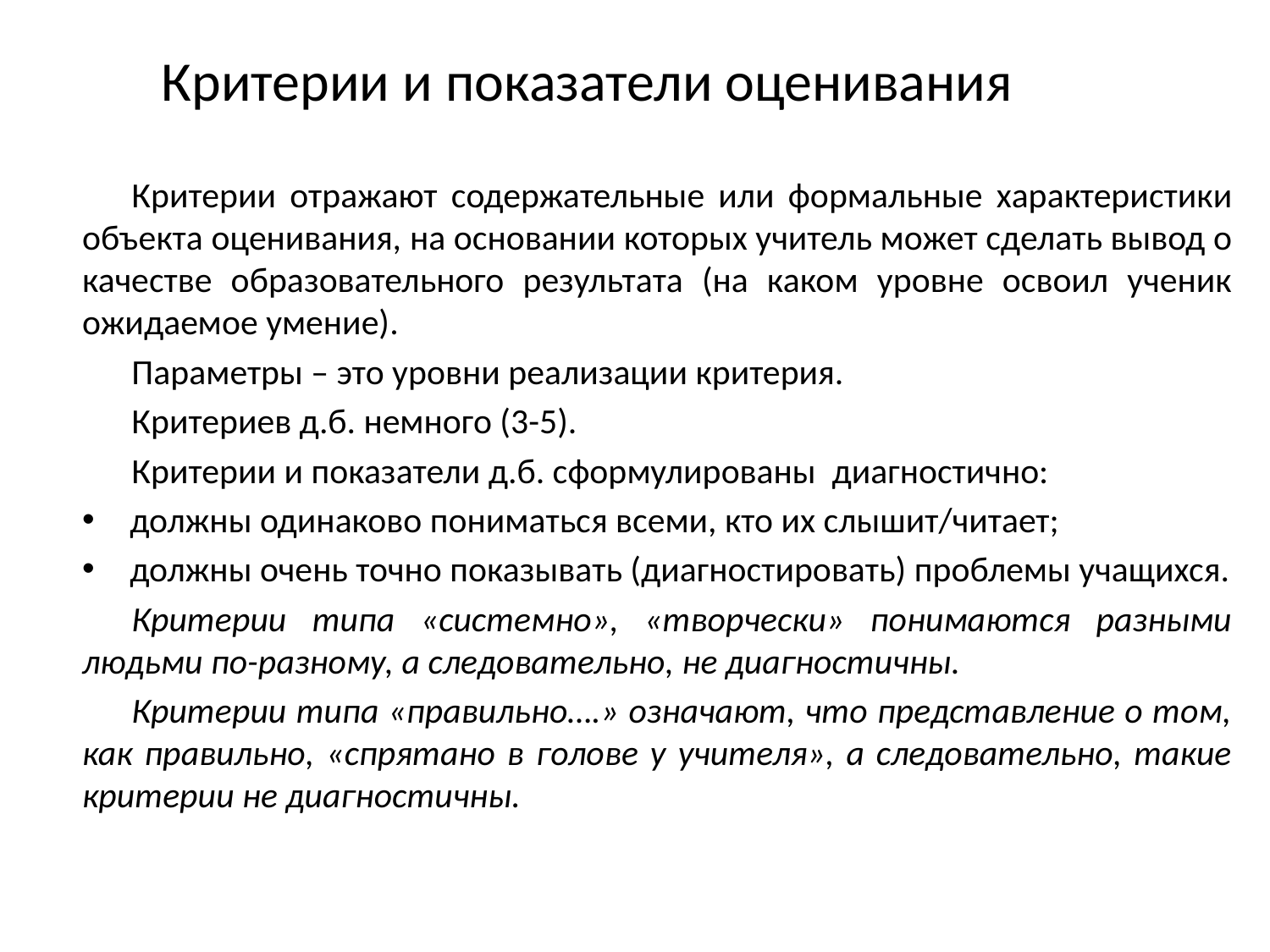

# Критерии и показатели оценивания
Критерии отражают содержательные или формальные характеристики объекта оценивания, на основании которых учитель может сделать вывод о качестве образовательного результата (на каком уровне освоил ученик ожидаемое умение).
Параметры – это уровни реализации критерия.
Критериев д.б. немного (3-5).
Критерии и показатели д.б. сформулированы  диагностично:
должны одинаково пониматься всеми, кто их слышит/читает;
должны очень точно показывать (диагностировать) проблемы учащихся.
Критерии типа «системно», «творчески» понимаются разными людьми по-разному, а следовательно, не диагностичны.
Критерии типа «правильно….» означают, что представление о том, как правильно, «спрятано в голове у учителя», а следовательно, такие критерии не диагностичны.